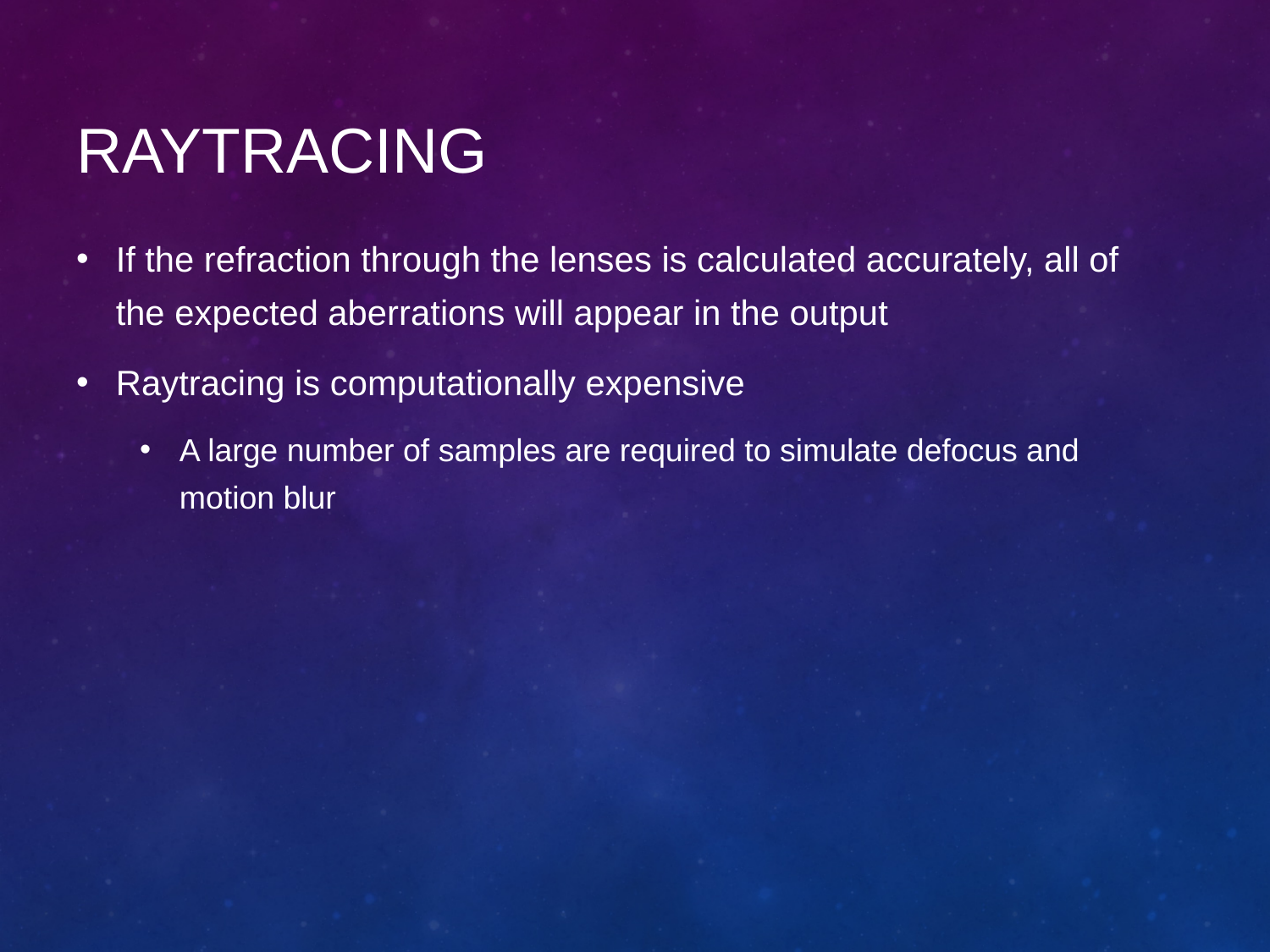

# Raytracing
If the refraction through the lenses is calculated accurately, all of the expected aberrations will appear in the output
Raytracing is computationally expensive
A large number of samples are required to simulate defocus and motion blur